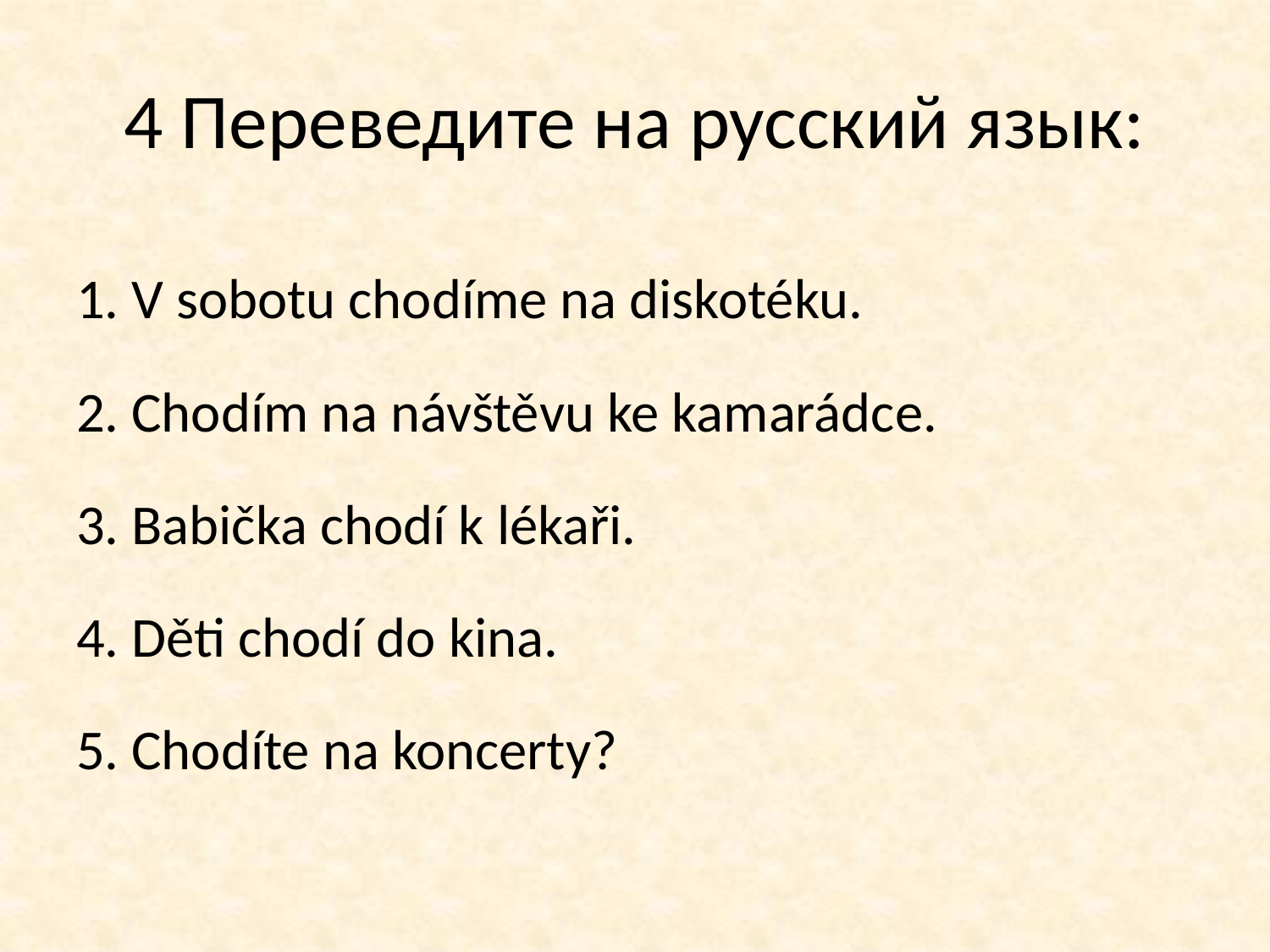

# 4 Переведите на русский язык:
1. V sobotu chodíme na diskotéku.
2. Chodím na návštěvu ke kamarádce.
3. Babička chodí k lékaři.
4. Děti chodí do kina.
5. Chodíte na koncerty?